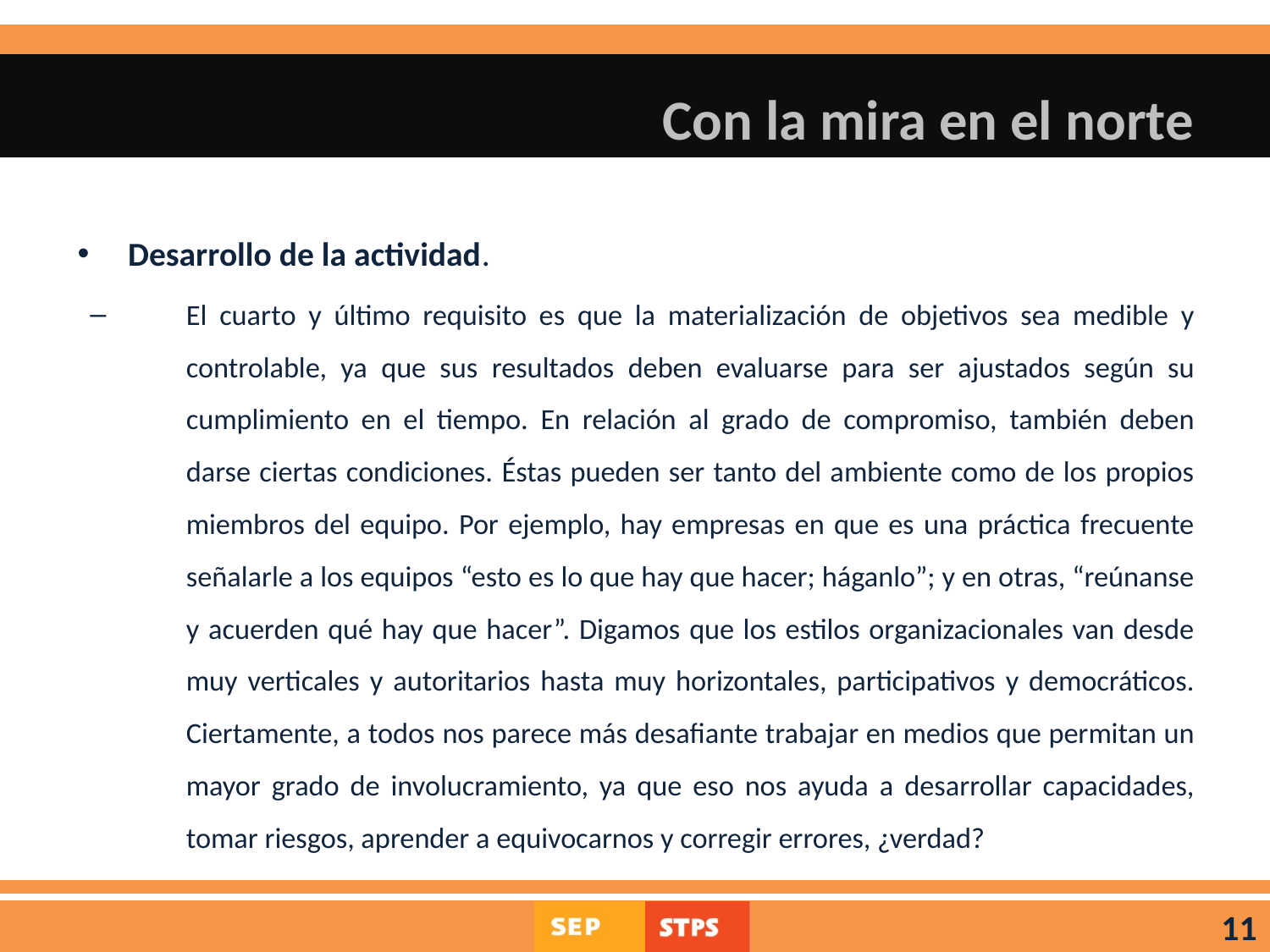

# Con la mira en el norte
Desarrollo de la actividad.
El cuarto y último requisito es que la materialización de objetivos sea medible y controlable, ya que sus resultados deben evaluarse para ser ajustados según su cumplimiento en el tiempo. En relación al grado de compromiso, también deben darse ciertas condiciones. Éstas pueden ser tanto del ambiente como de los propios miembros del equipo. Por ejemplo, hay empresas en que es una práctica frecuente señalarle a los equipos “esto es lo que hay que hacer; háganlo”; y en otras, “reúnanse y acuerden qué hay que hacer”. Digamos que los estilos organizacionales van desde muy verticales y autoritarios hasta muy horizontales, participativos y democráticos. Ciertamente, a todos nos parece más desafiante trabajar en medios que permitan un mayor grado de involucramiento, ya que eso nos ayuda a desarrollar capacidades, tomar riesgos, aprender a equivocarnos y corregir errores, ¿verdad?
11